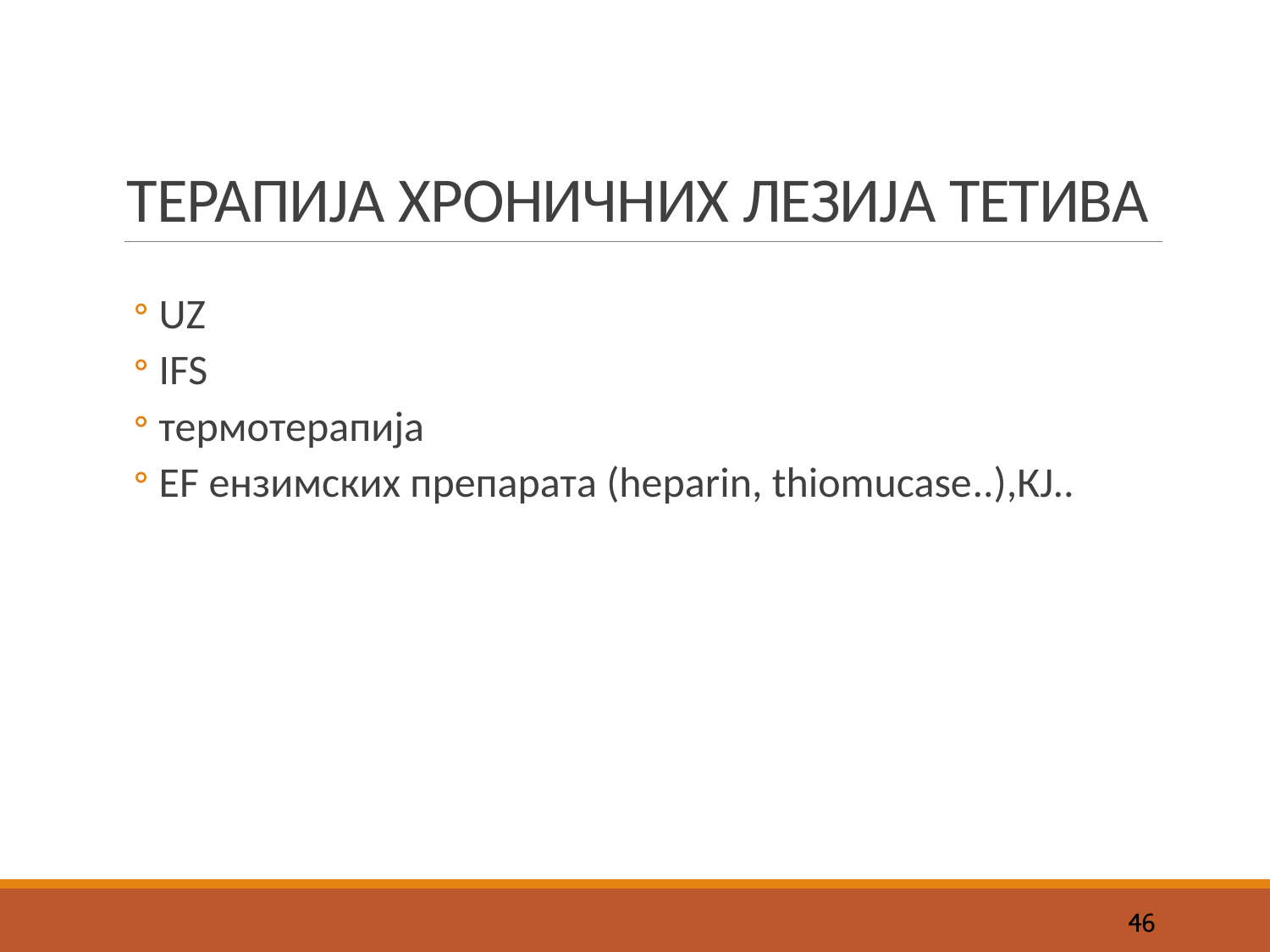

# ТЕРАПИЈА ХРОНИЧНИХ ЛЕЗИЈА ТЕТИВА
UZ
IFS
термотерапија
EF ензимских препарата (heparin, thiomucase..),КЈ..
46